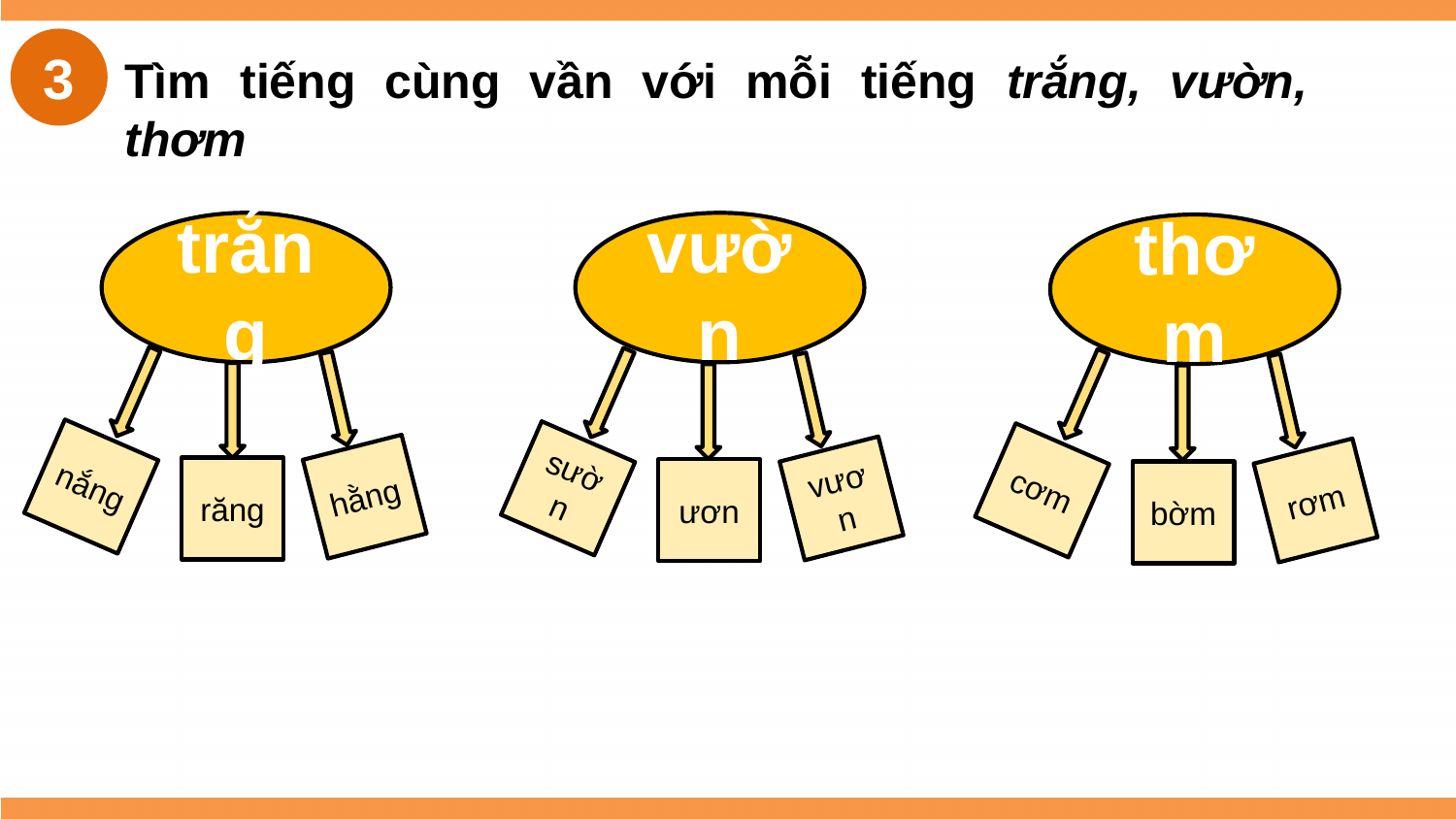

3
Tìm tiếng cùng vần với mỗi tiếng trắng, vườn, thơm
trắng
vườn
thơm

nắng
sườn
cơm
hằng
vươn
rơm
răng
ươn
bờm